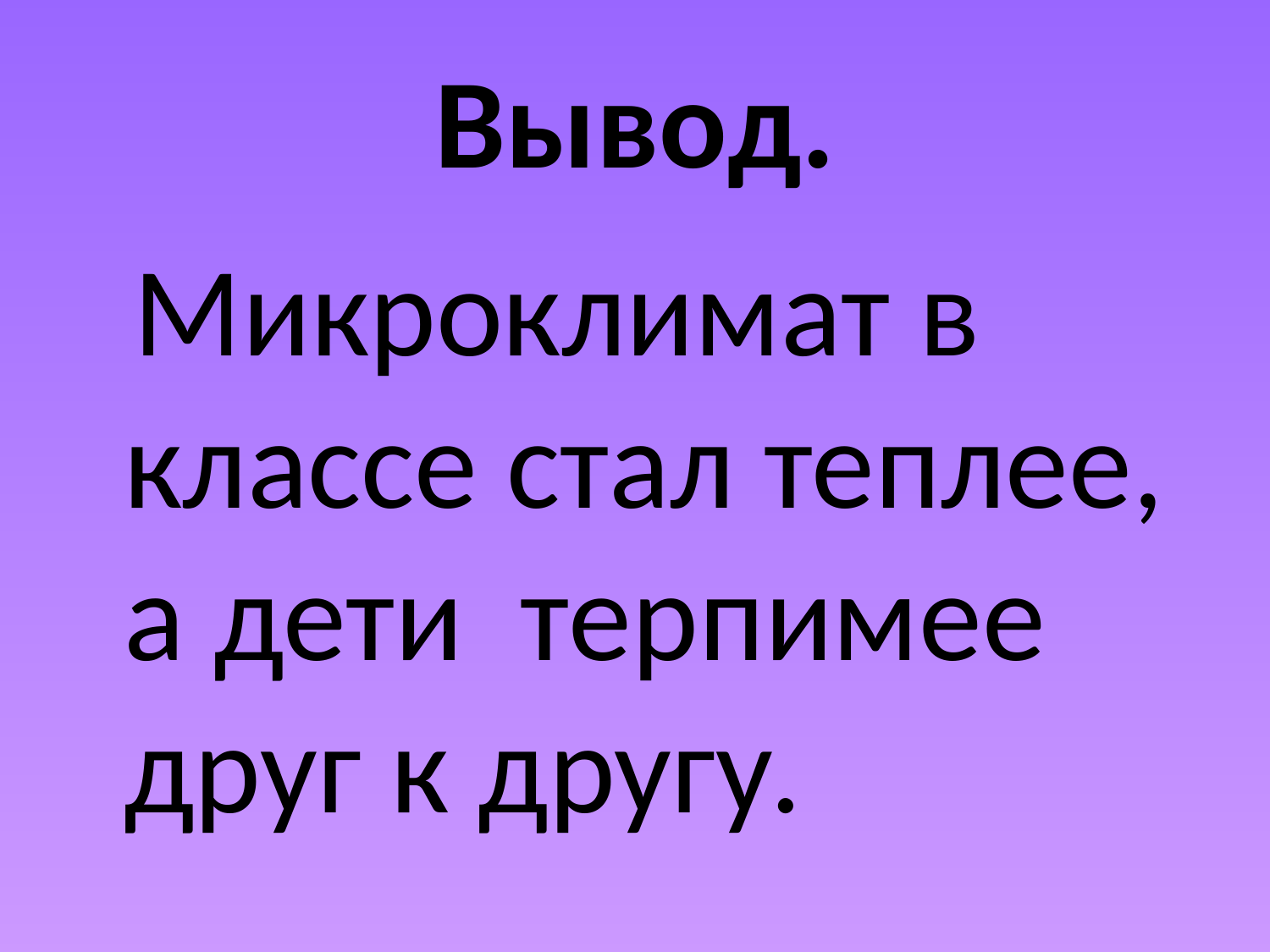

# Вывод.
  Микроклимат в классе стал теплее, а дети  терпимее друг к другу.